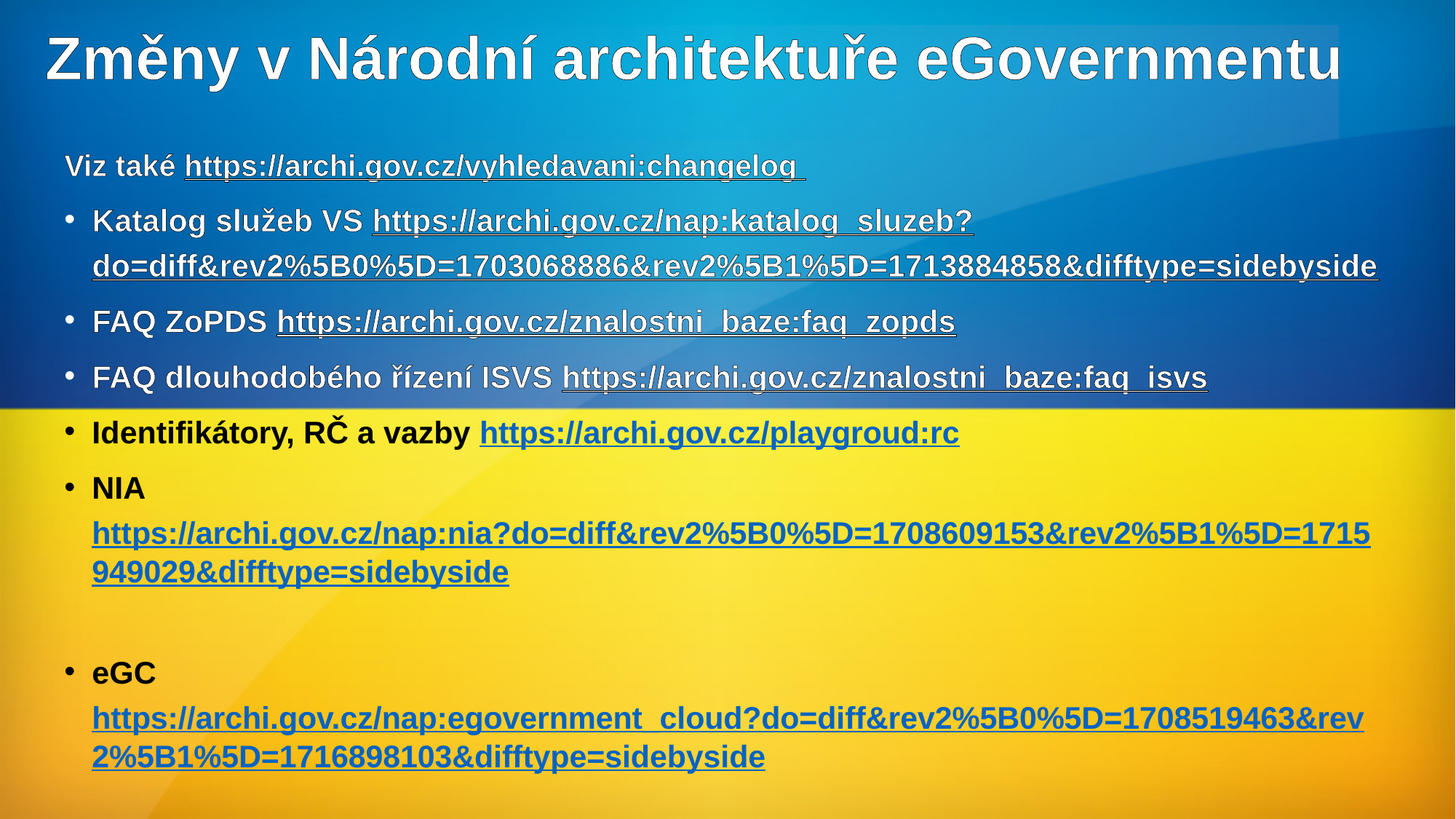

# Změny v Národní architektuře eGovernmentu
Viz také https://archi.gov.cz/vyhledavani:changelog
Katalog služeb VS https://archi.gov.cz/nap:katalog_sluzeb?do=diff&rev2%5B0%5D=1703068886&rev2%5B1%5D=1713884858&difftype=sidebyside
FAQ ZoPDS https://archi.gov.cz/znalostni_baze:faq_zopds
FAQ dlouhodobého řízení ISVS https://archi.gov.cz/znalostni_baze:faq_isvs
Identifikátory, RČ a vazby https://archi.gov.cz/playgroud:rc
NIA  https://archi.gov.cz/nap:nia?do=diff&rev2%5B0%5D=1708609153&rev2%5B1%5D=1715949029&difftype=sidebyside
eGC  https://archi.gov.cz/nap:egovernment_cloud?do=diff&rev2%5B0%5D=1708519463&rev2%5B1%5D=1716898103&difftype=sidebyside
Dekompozice ISVS https://archi.gov.cz/znalostni_baze:dekompozice_isvs